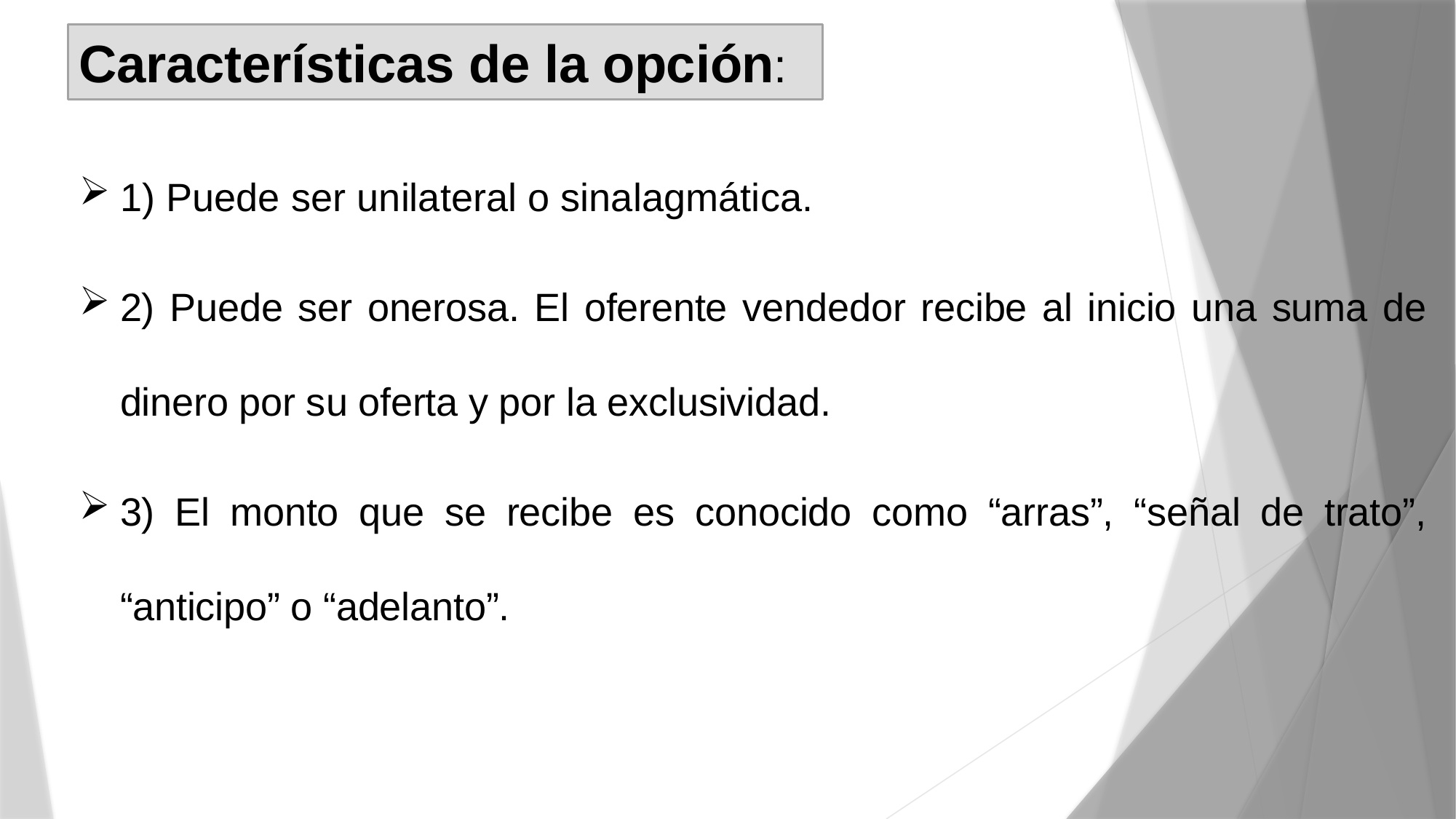

# Características de la opción:
1) Puede ser unilateral o sinalagmática.
2) Puede ser onerosa. El oferente vendedor recibe al inicio una suma de dinero por su oferta y por la exclusividad.
3) El monto que se recibe es conocido como “arras”, “señal de trato”, “anticipo” o “adelanto”.